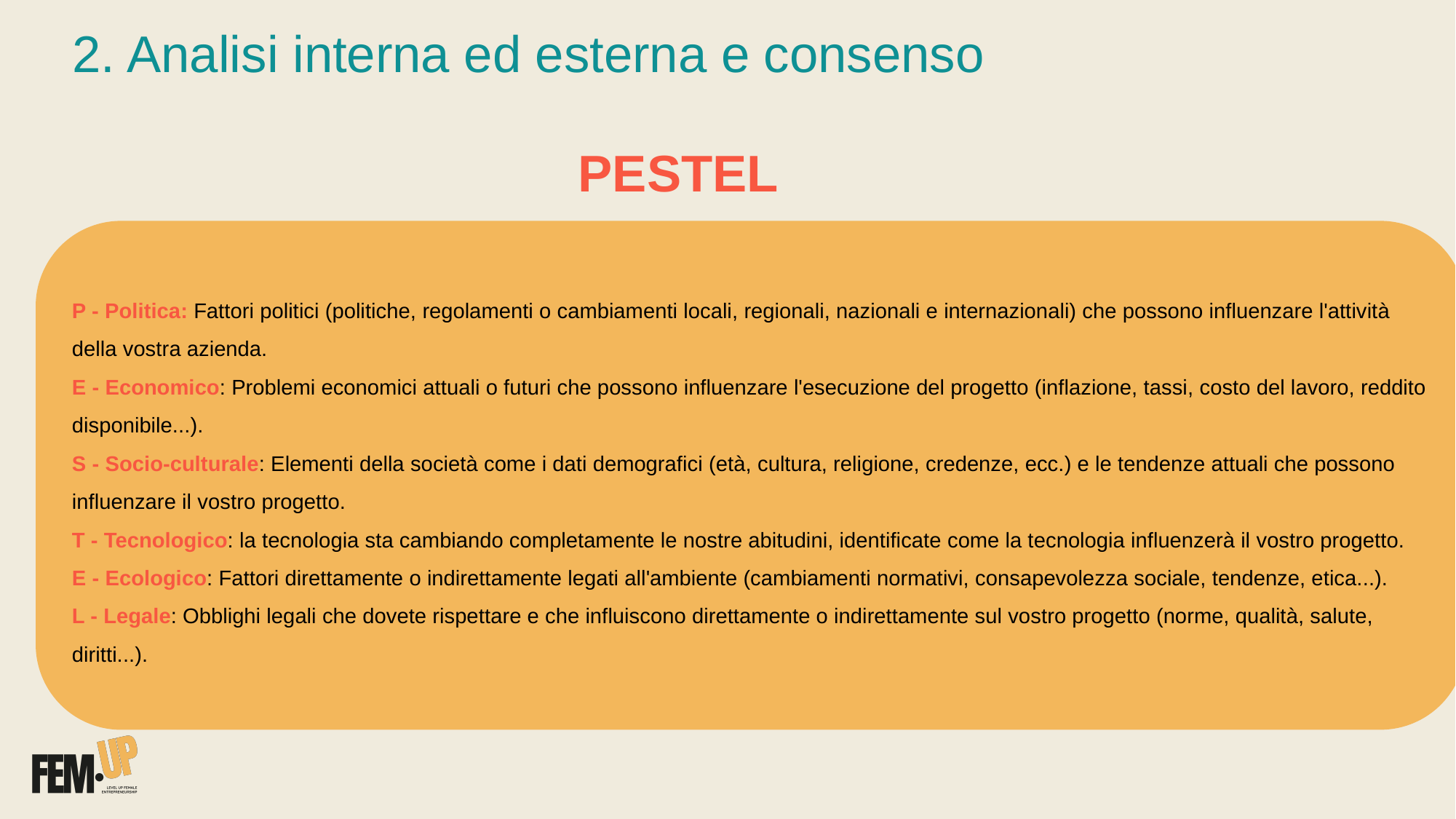

# 2. Analisi interna ed esterna e consenso
PESTEL
P - Politica: Fattori politici (politiche, regolamenti o cambiamenti locali, regionali, nazionali e internazionali) che possono influenzare l'attività della vostra azienda.
E - Economico: Problemi economici attuali o futuri che possono influenzare l'esecuzione del progetto (inflazione, tassi, costo del lavoro, reddito disponibile...).
S - Socio-culturale: Elementi della società come i dati demografici (età, cultura, religione, credenze, ecc.) e le tendenze attuali che possono influenzare il vostro progetto.
T - Tecnologico: la tecnologia sta cambiando completamente le nostre abitudini, identificate come la tecnologia influenzerà il vostro progetto.
E - Ecologico: Fattori direttamente o indirettamente legati all'ambiente (cambiamenti normativi, consapevolezza sociale, tendenze, etica...).
L - Legale: Obblighi legali che dovete rispettare e che influiscono direttamente o indirettamente sul vostro progetto (norme, qualità, salute, diritti...).